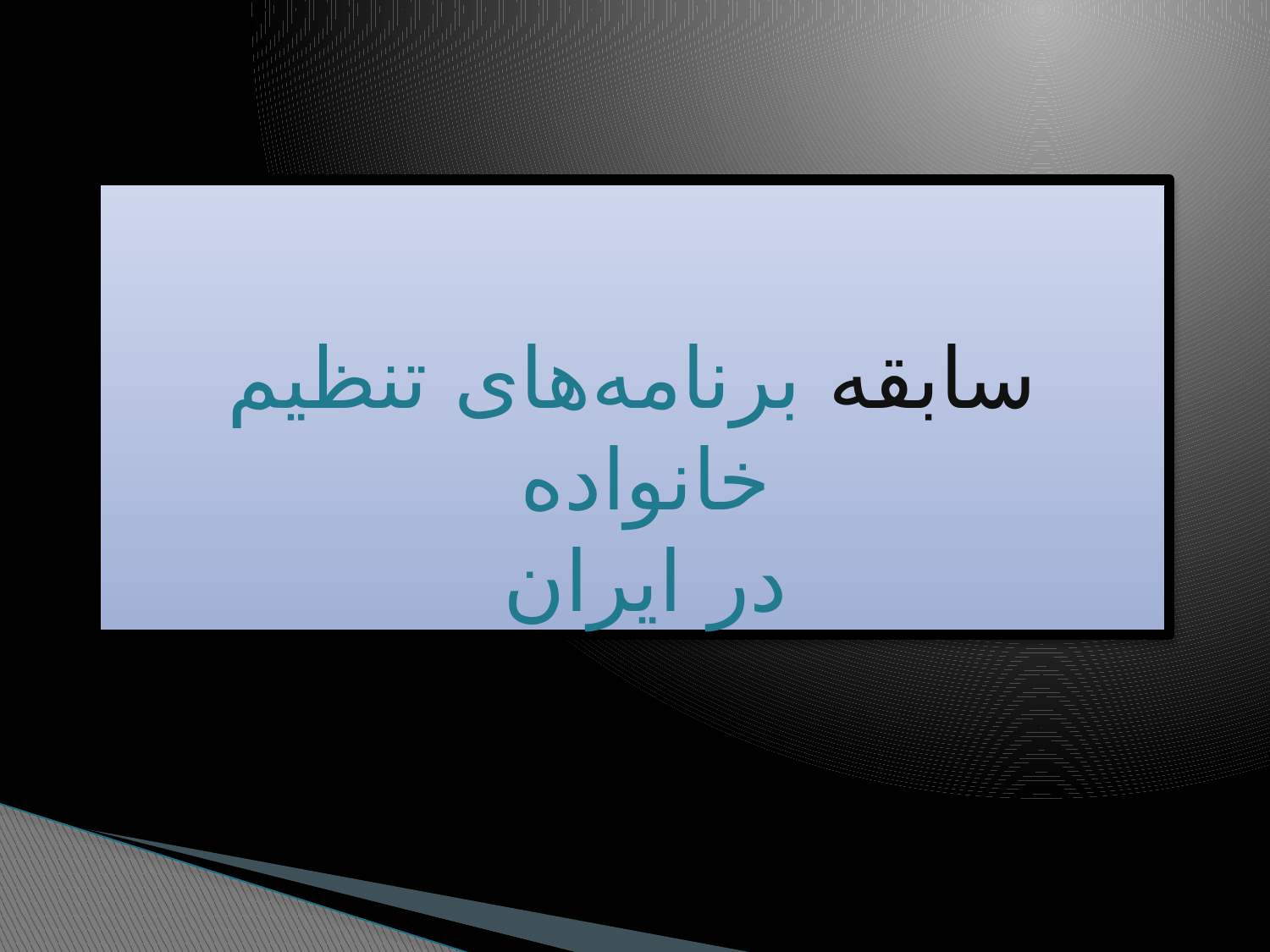

# سابقه برنامه‌های تنظیم خانواده در ایران